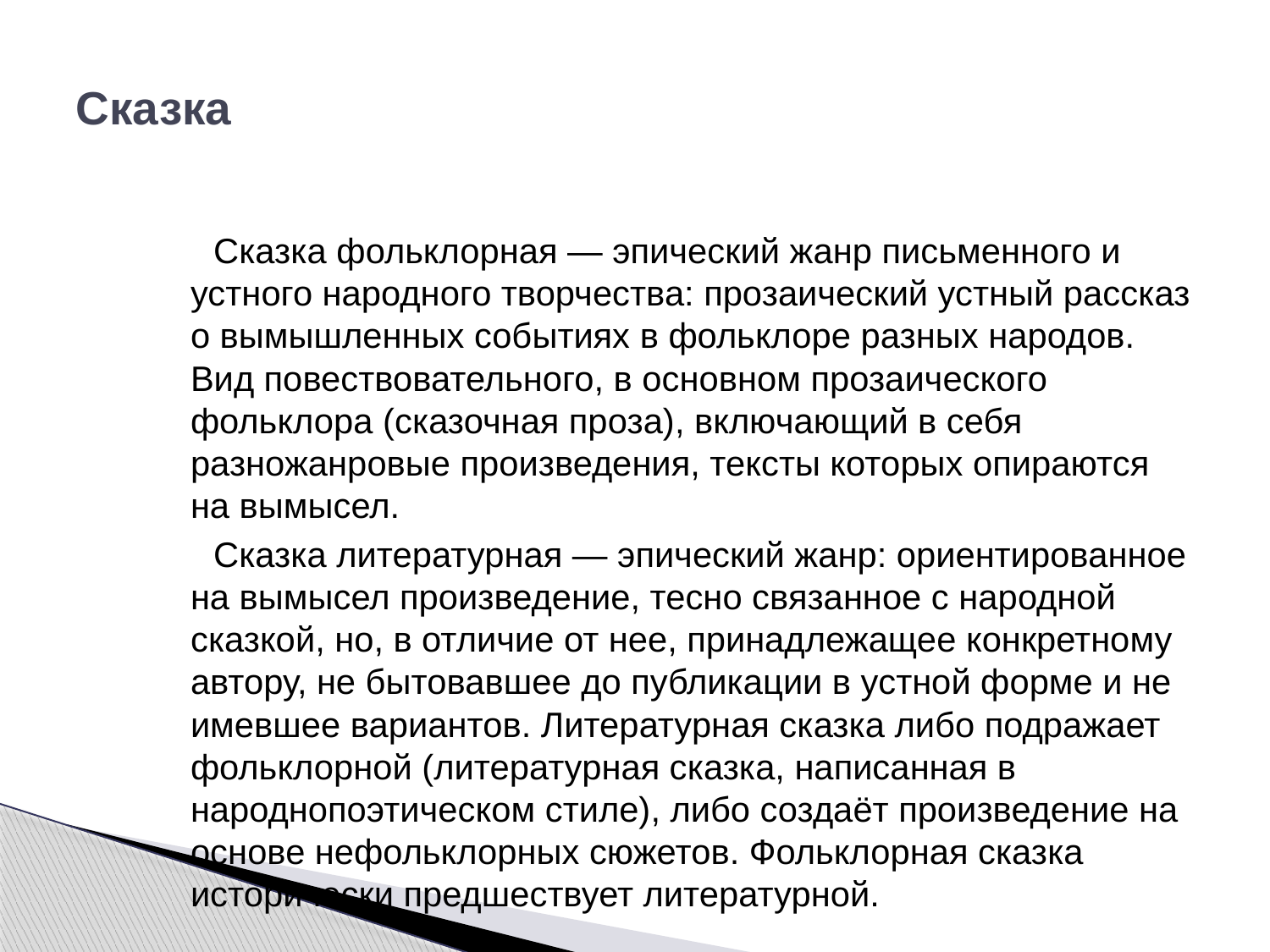

# Сказка
      Сказка фольклорная — эпический жанр письменного и устного народного творчества: прозаический устный рассказ о вымышленных событиях в фольклоре разных народов. Вид повествовательного, в основном прозаического фольклора (сказочная проза), включающий в себя разножанровые произведения, тексты которых опираются на вымысел.
      Сказка литературная — эпический жанр: ориентированное на вымысел произведение, тесно связанное с народной сказкой, но, в отличие от нее, принадлежащее конкретному автору, не бытовавшее до публикации в устной форме и не имевшее вариантов. Литературная сказка либо подражает фольклорной (литературная сказка, написанная в народнопоэтическом стиле), либо создаёт произведение на основе нефольклорных сюжетов. Фольклорная сказка исторически предшествует литературной.